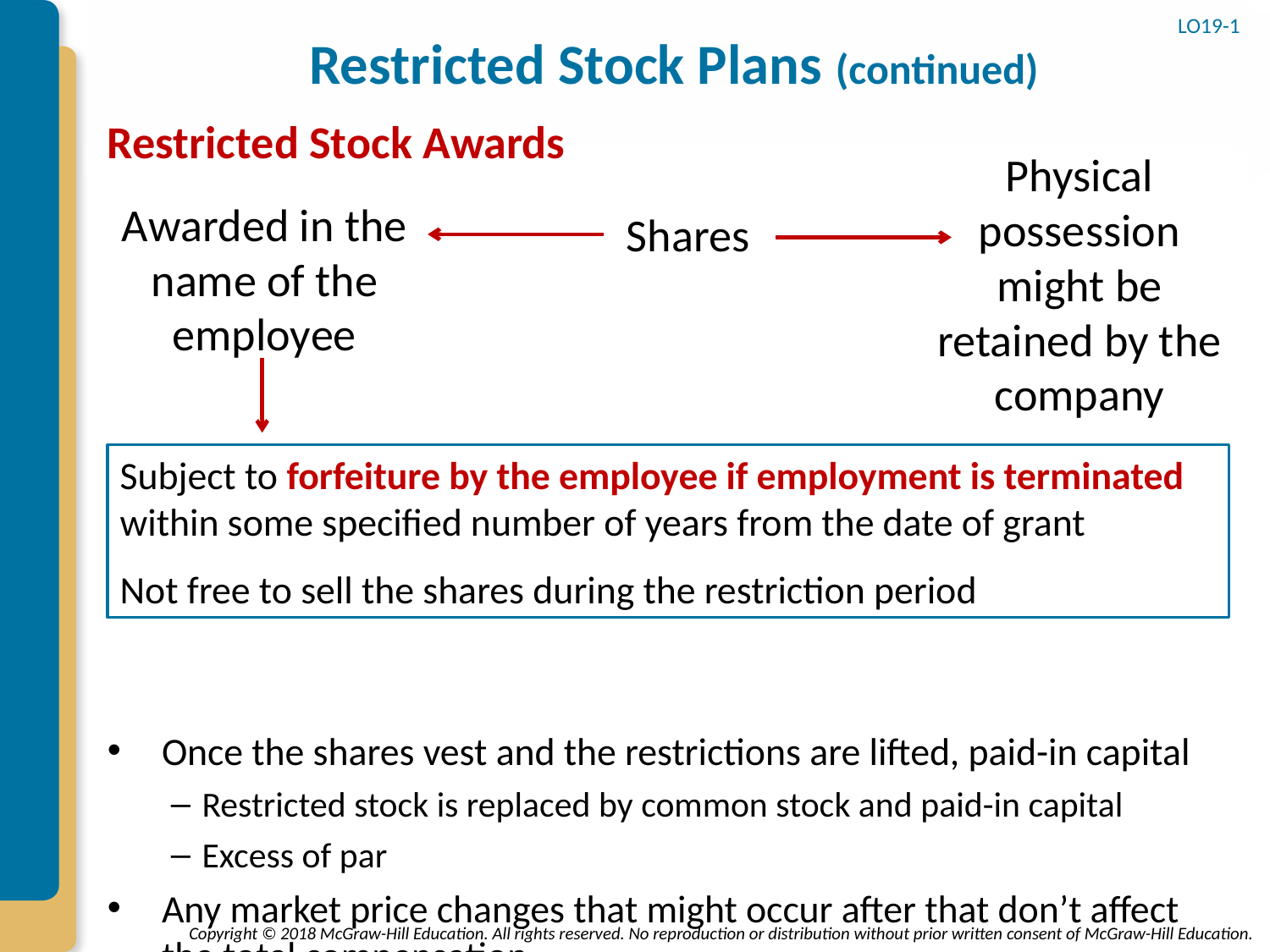

# Restricted Stock Plans (continued)
LO19-1
Restricted Stock Awards

Once the shares vest and the restrictions are lifted, paid-in capital
Restricted stock is replaced by common stock and paid-in capital
Excess of par
Any market price changes that might occur after that don’t affect the total compensation
Physical possession might be retained by the company
Awarded in the name of the employee
Shares
Subject to forfeiture by the employee if employment is terminated within some specified number of years from the date of grant
Not free to sell the shares during the restriction period